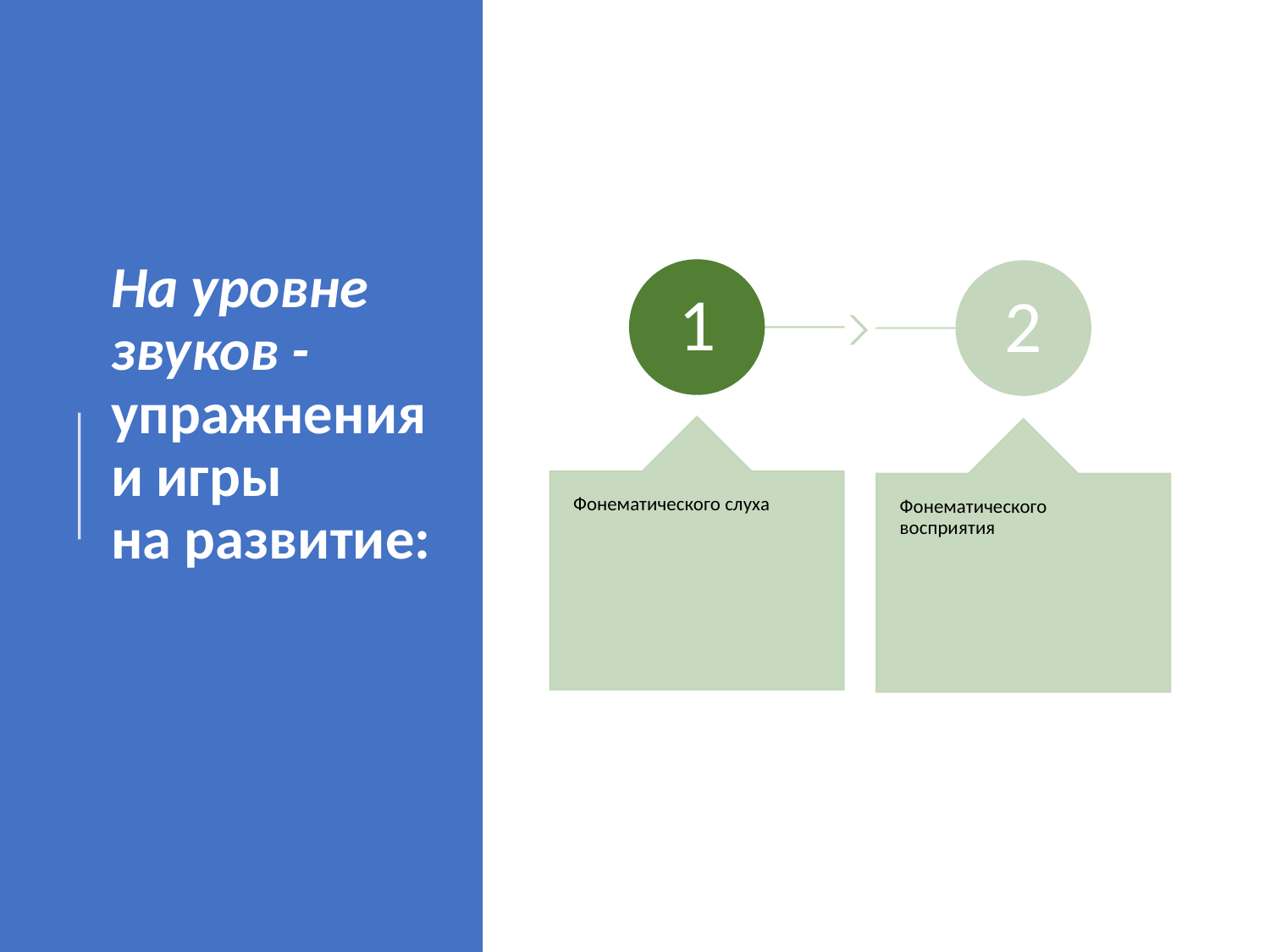

1
Фонематического слуха
2
Фонематического восприятия
# На уровне звуков - упражнения и игры на развитие: